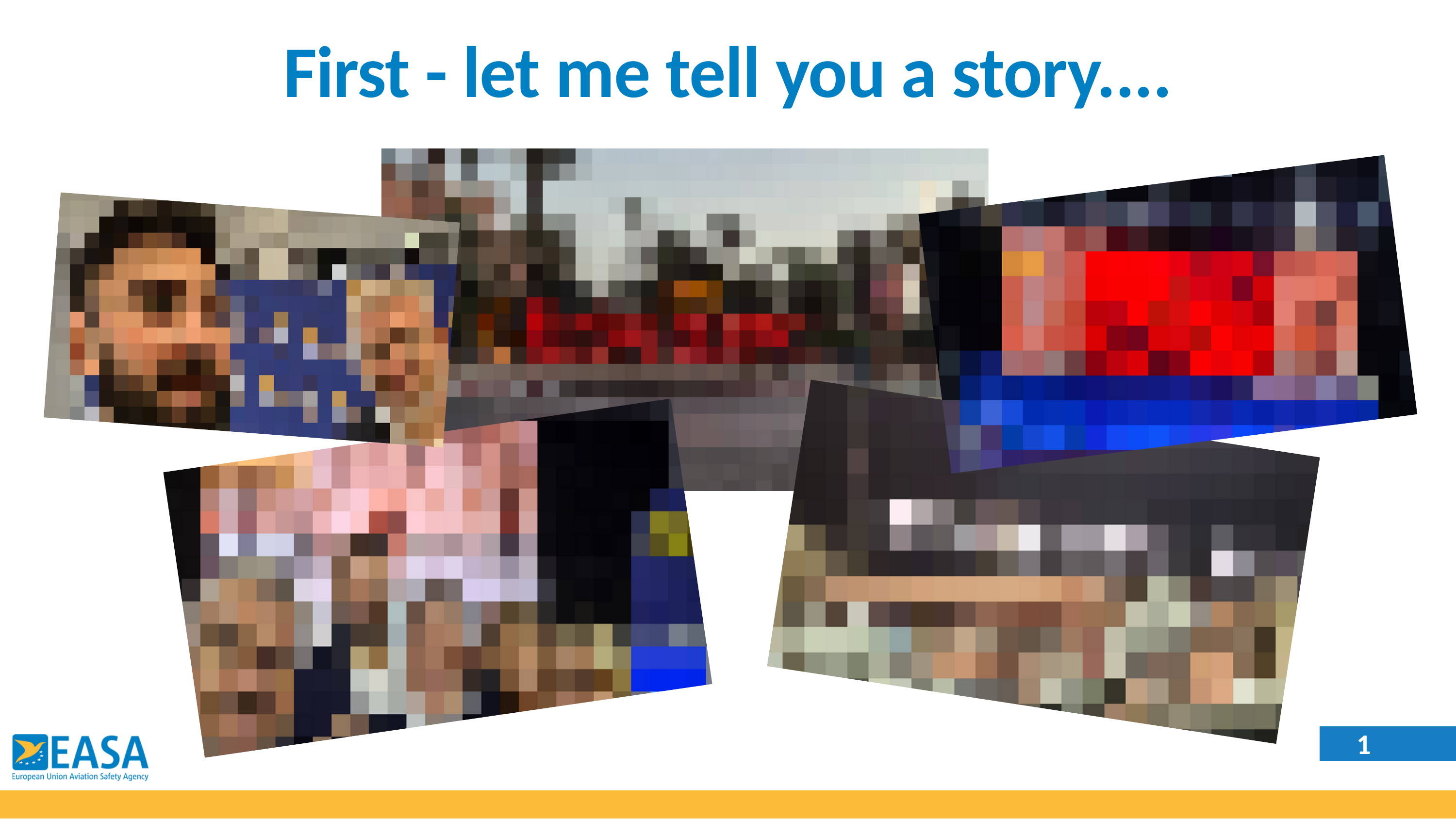

First - let me tell you a story....

1